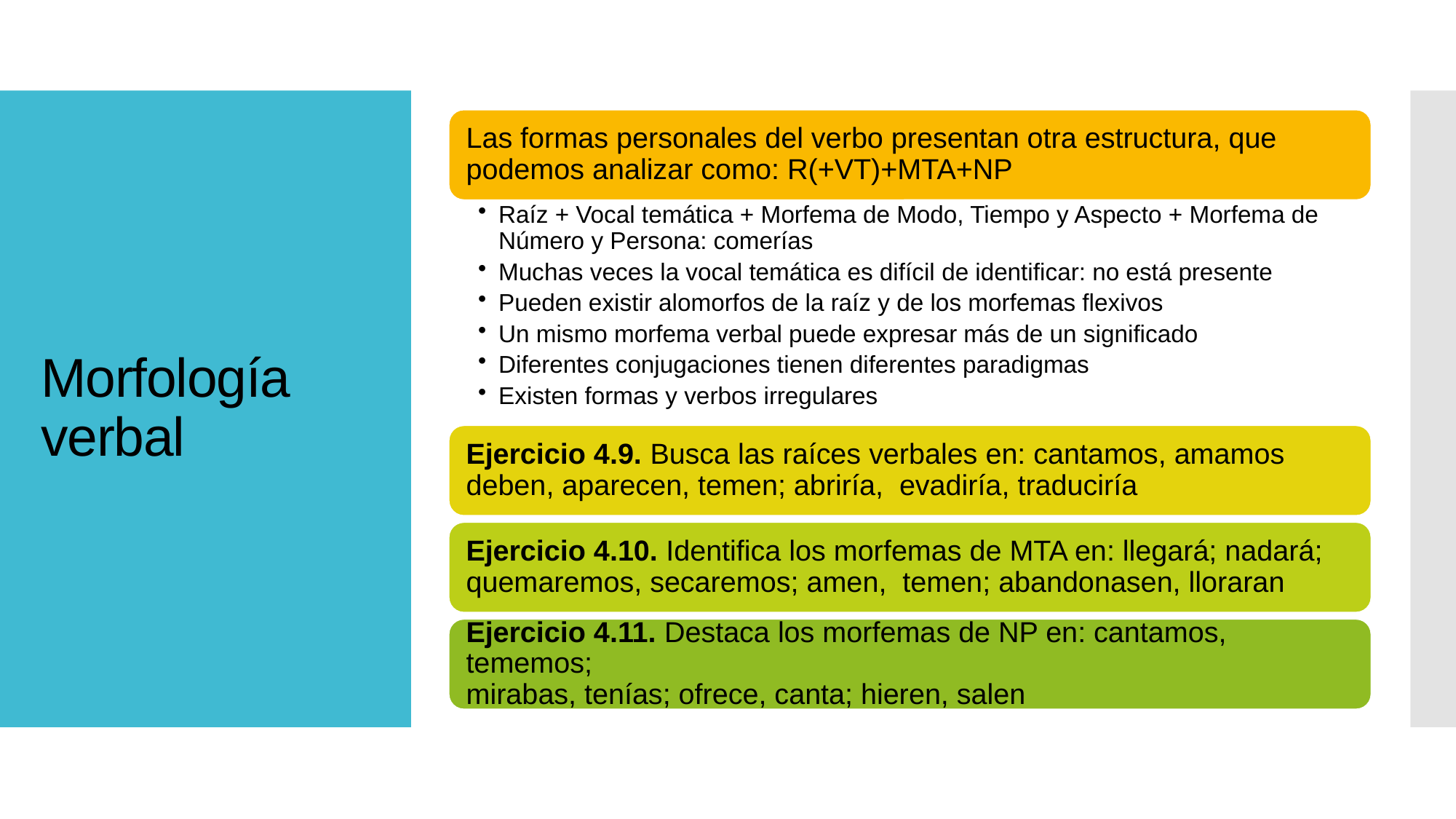

Las formas personales del verbo presentan otra estructura, que podemos analizar como: R(+VT)+MTA+NP
Raíz + Vocal temática + Morfema de Modo, Tiempo y Aspecto + Morfema de Número y Persona: comerías
Muchas veces la vocal temática es difícil de identificar: no está presente
Pueden existir alomorfos de la raíz y de los morfemas flexivos
Un mismo morfema verbal puede expresar más de un significado
Diferentes conjugaciones tienen diferentes paradigmas
Existen formas y verbos irregulares
Ejercicio 4.9. Busca las raíces verbales en: cantamos, amamos
deben, aparecen, temen; abriría,  evadiría, traduciría
Ejercicio 4.10. Identifica los morfemas de MTA en: llegará; nadará;
quemaremos, secaremos; amen,  temen; abandonasen, lloraran
Ejercicio 4.11. Destaca los morfemas de NP en: cantamos, tememos;
mirabas, tenías; ofrece, canta; hieren, salen
# Morfología verbal